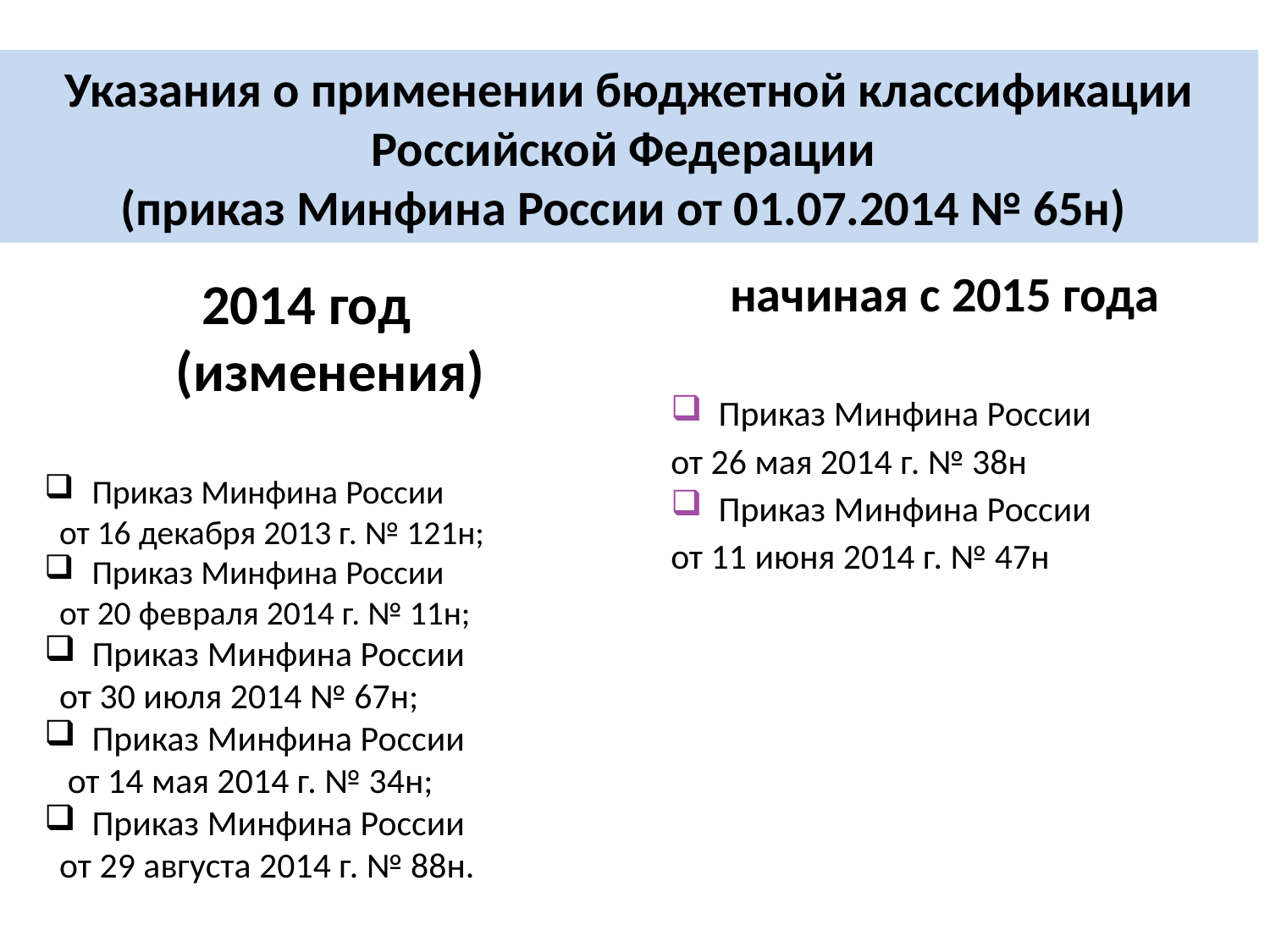

# Указания о применении бюджетной классификации Российской Федерации (приказ Минфина России от 01.07.2014 № 65н)
начиная с 2015 года

Приказ Минфина России
от 26 мая 2014 г. № 38н
Приказ Минфина России
от 11 июня 2014 г. № 47н

2014 год (изменения)

Приказ Минфина России
от 16 декабря 2013 г. № 121н;
Приказ Минфина России
от 20 февраля 2014 г. № 11н;
Приказ Минфина России
от 30 июля 2014 № 67н;
Приказ Минфина России
 от 14 мая 2014 г. № 34н;
Приказ Минфина России
от 29 августа 2014 г. № 88н.